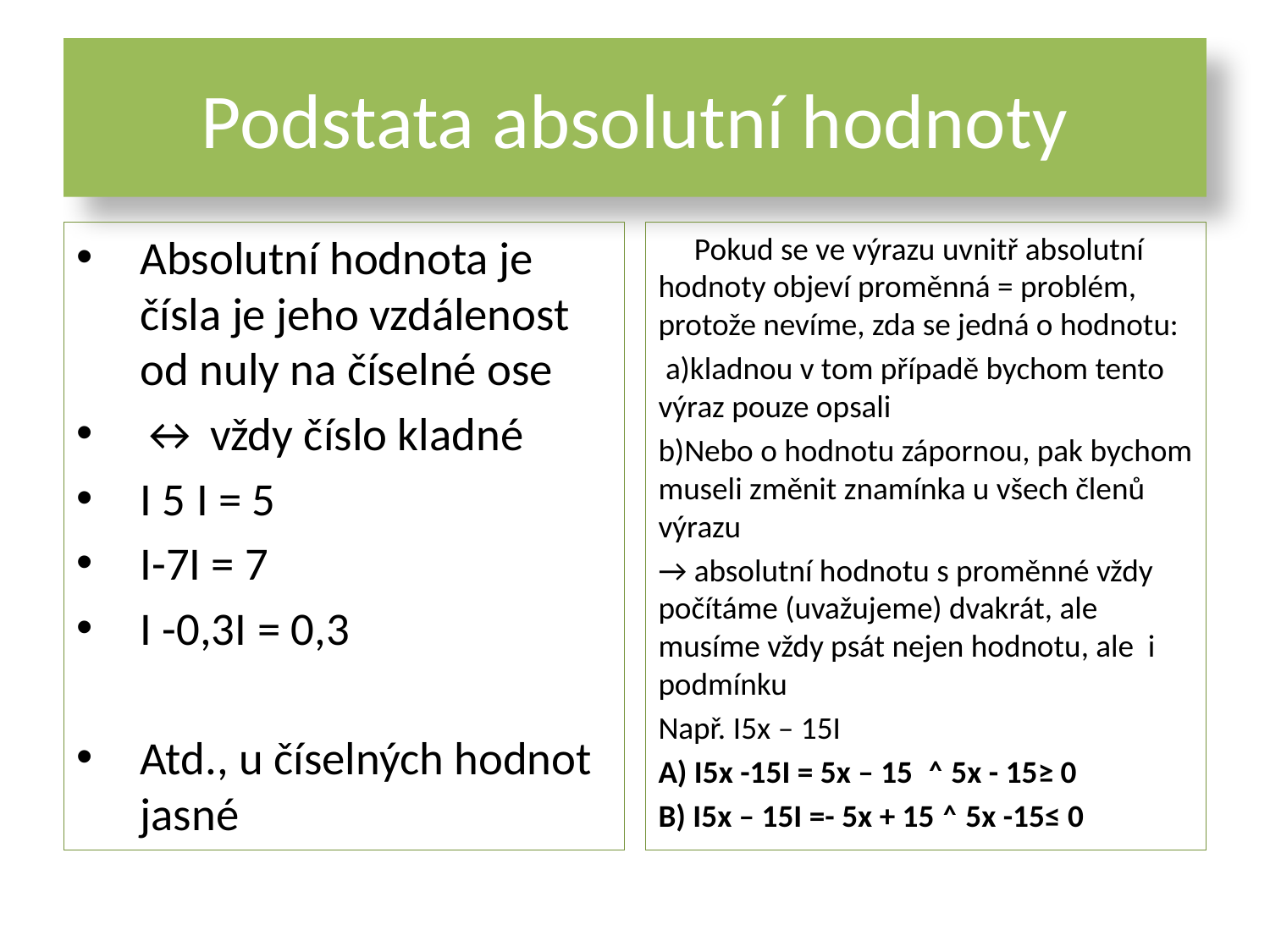

# Podstata absolutní hodnoty
Absolutní hodnota je čísla je jeho vzdálenost od nuly na číselné ose
↔ vždy číslo kladné
I 5 I = 5
I-7I = 7
I -0,3I = 0,3

Atd., u číselných hodnot jasné

     Pokud se ve výrazu uvnitř absolutní hodnoty objeví proměnná = problém, protože nevíme, zda se jedná o hodnotu:
 a)kladnou v tom případě bychom tento výraz pouze opsali
b)Nebo o hodnotu zápornou, pak bychom museli změnit znamínka u všech členů výrazu
→ absolutní hodnotu s proměnné vždy počítáme (uvažujeme) dvakrát, ale musíme vždy psát nejen hodnotu, ale  i podmínku
Např. I5x – 15I
A) I5x -15I = 5x – 15  ˄ 5x - 15≥ 0
B) I5x – 15I =- 5x + 15 ˄ 5x -15≤ 0